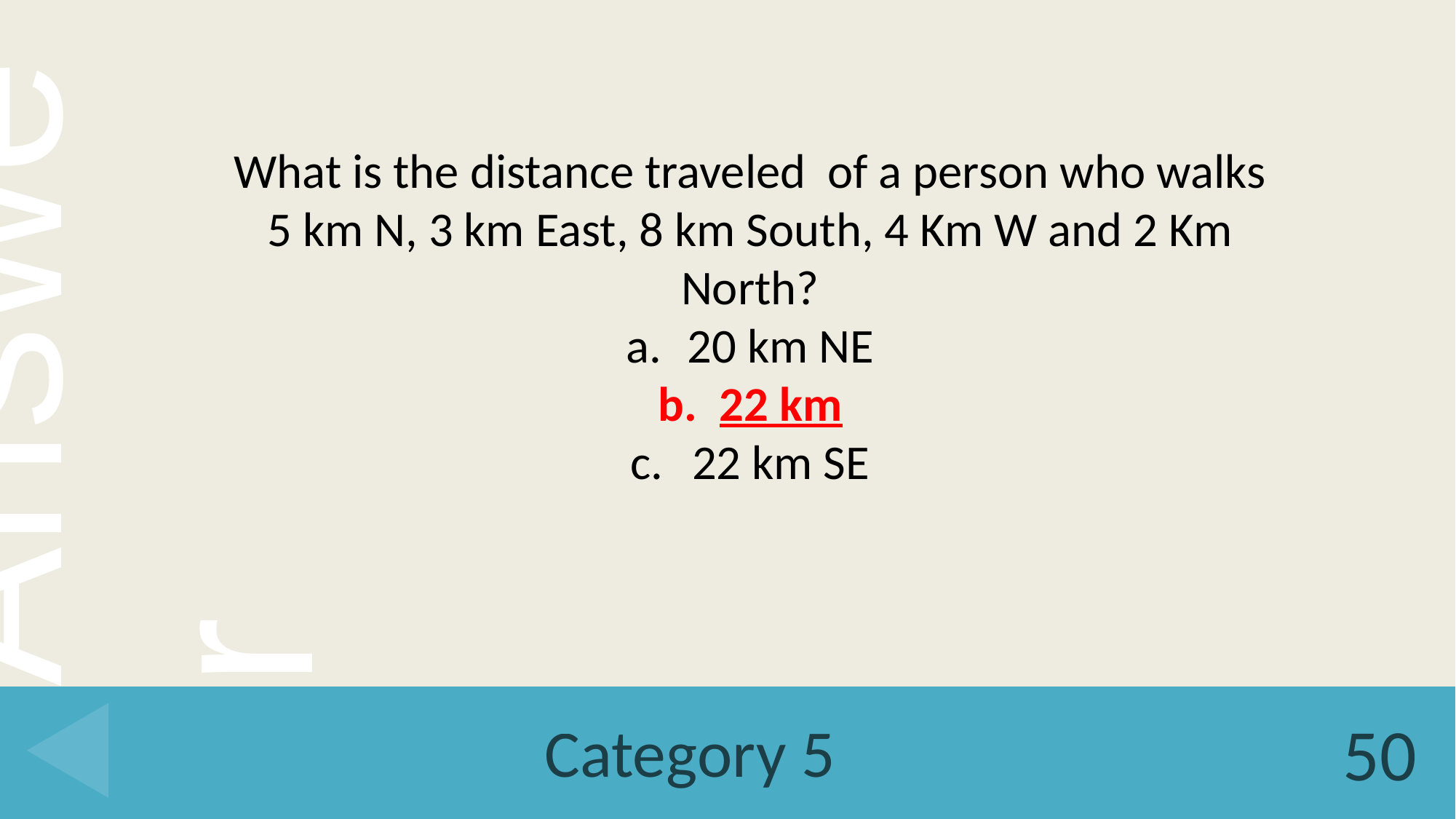

What is the distance traveled  of a person who walks 5 km N, 3 km East, 8 km South, 4 Km W and 2 Km North?
20 km NE
22 km
22 km SE

# Category 5
50